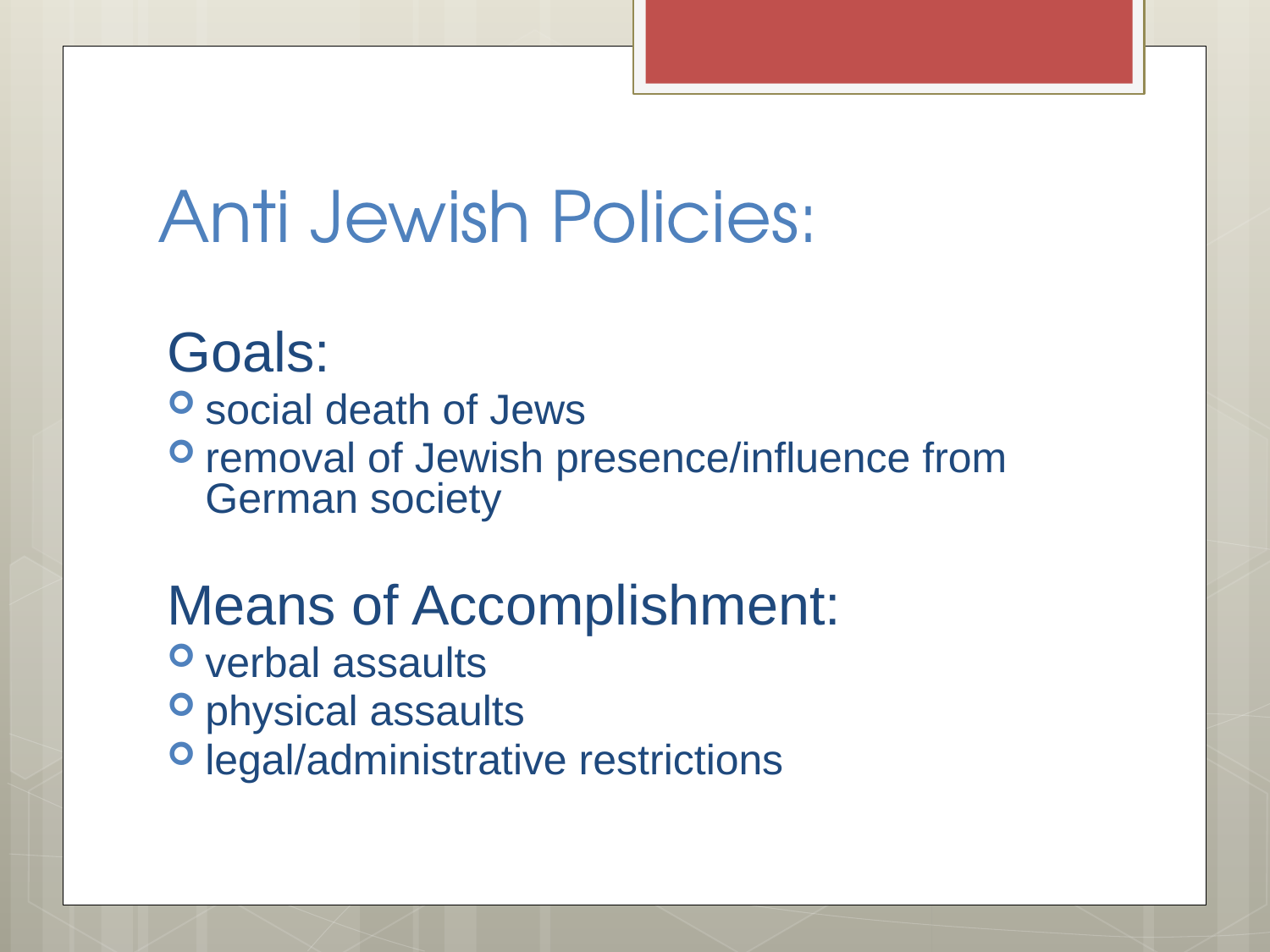

# Anti Jewish Policies:
Goals:
social death of Jews
removal of Jewish presence/influence from German society

Means of Accomplishment:
verbal assaults
physical assaults
legal/administrative restrictions